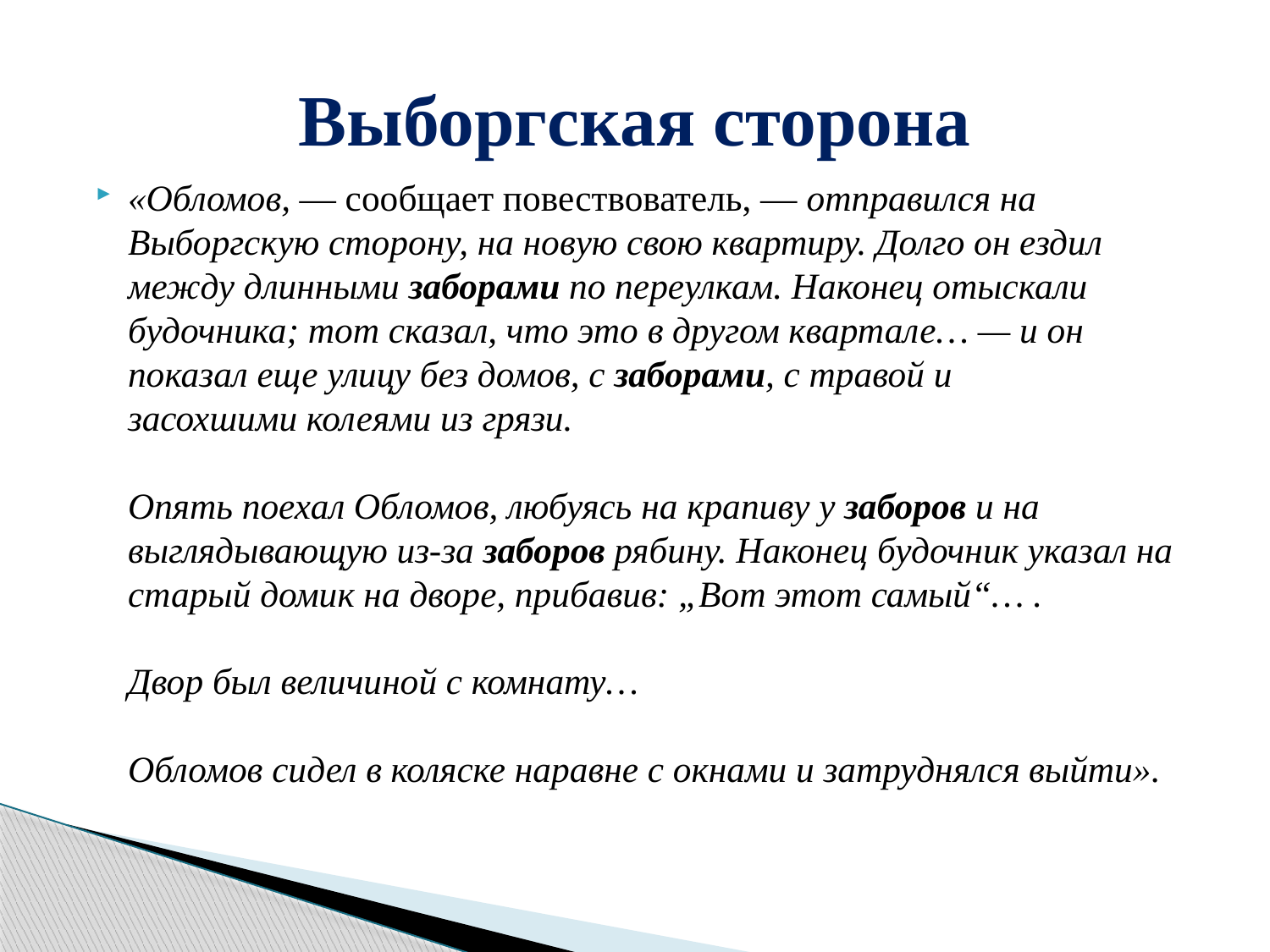

# Выборгская сторона
«Обломов, — сообщает повествователь, — отправился на Выборгскую сторону, на новую свою квартиру. Долго он ездил между длинными заборами по переулкам. Наконец отыскали будочника; тот сказал, что это в другом квартале… — и он показал еще улицу без домов, с заборами, с травой и засохшими колеями из грязи.
Опять поехал Обломов, любуясь на крапиву у заборов и на выглядывающую из-за заборов рябину. Наконец будочник указал на старый домик на дворе, прибавив: „Вот этот самый“… .
Двор был величиной с комнату…
Обломов сидел в коляске наравне с окнами и затруднялся выйти».